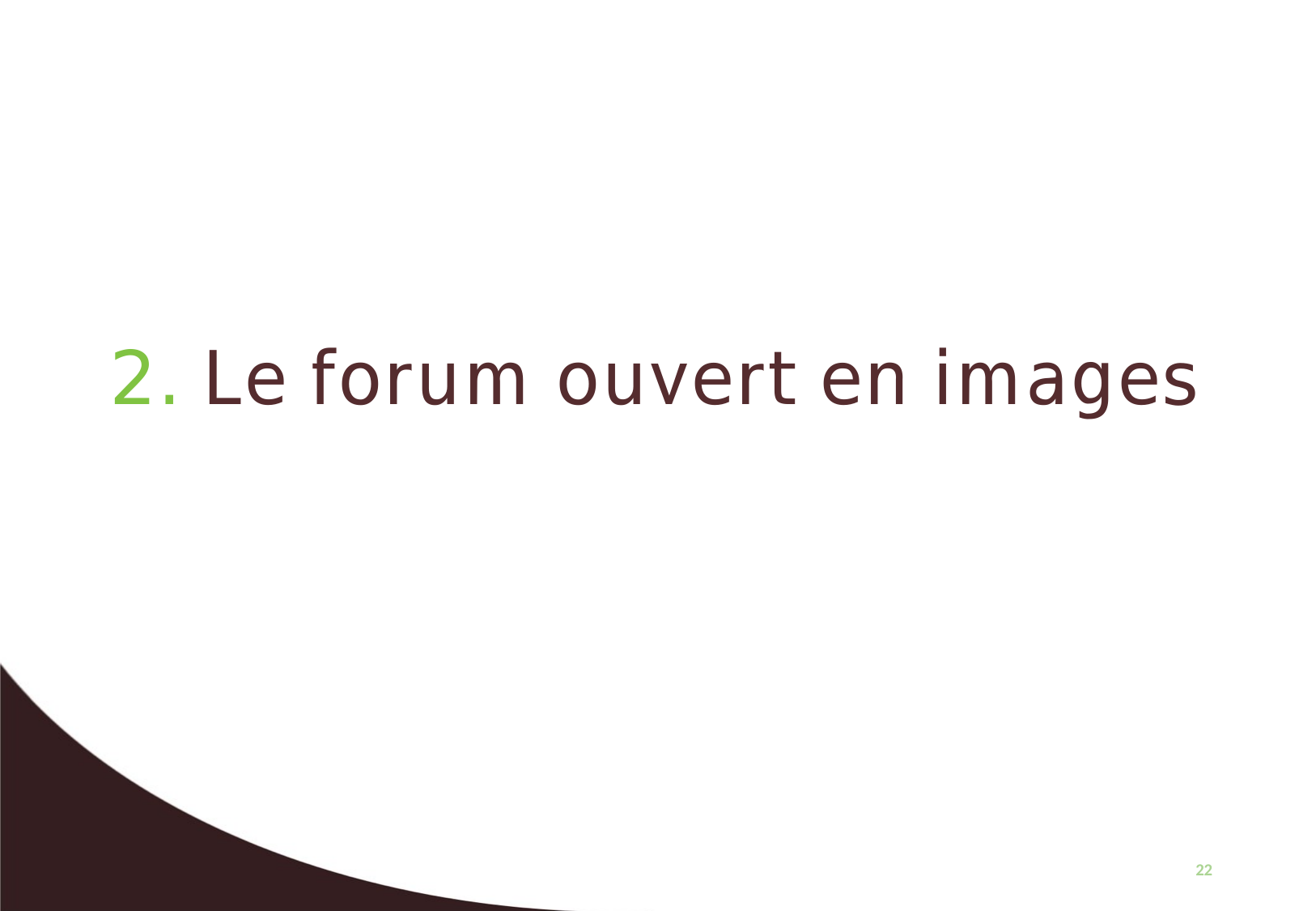

2. Le forum ouvert en images
22